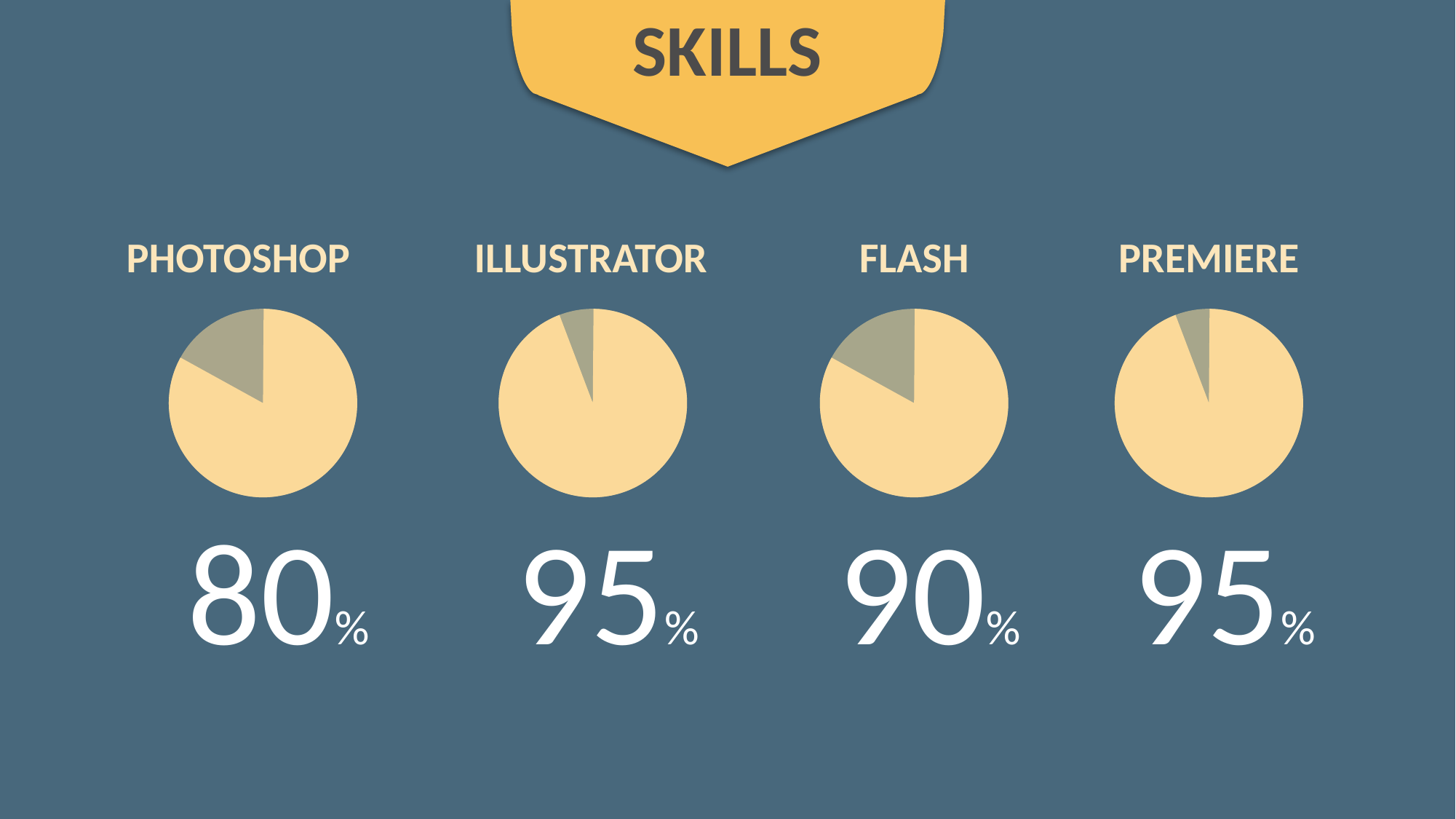

SKILLS
PHOTOSHOP

80%
ILLUSTRATOR

95%
FLASH

90%
PREMIERE

95%